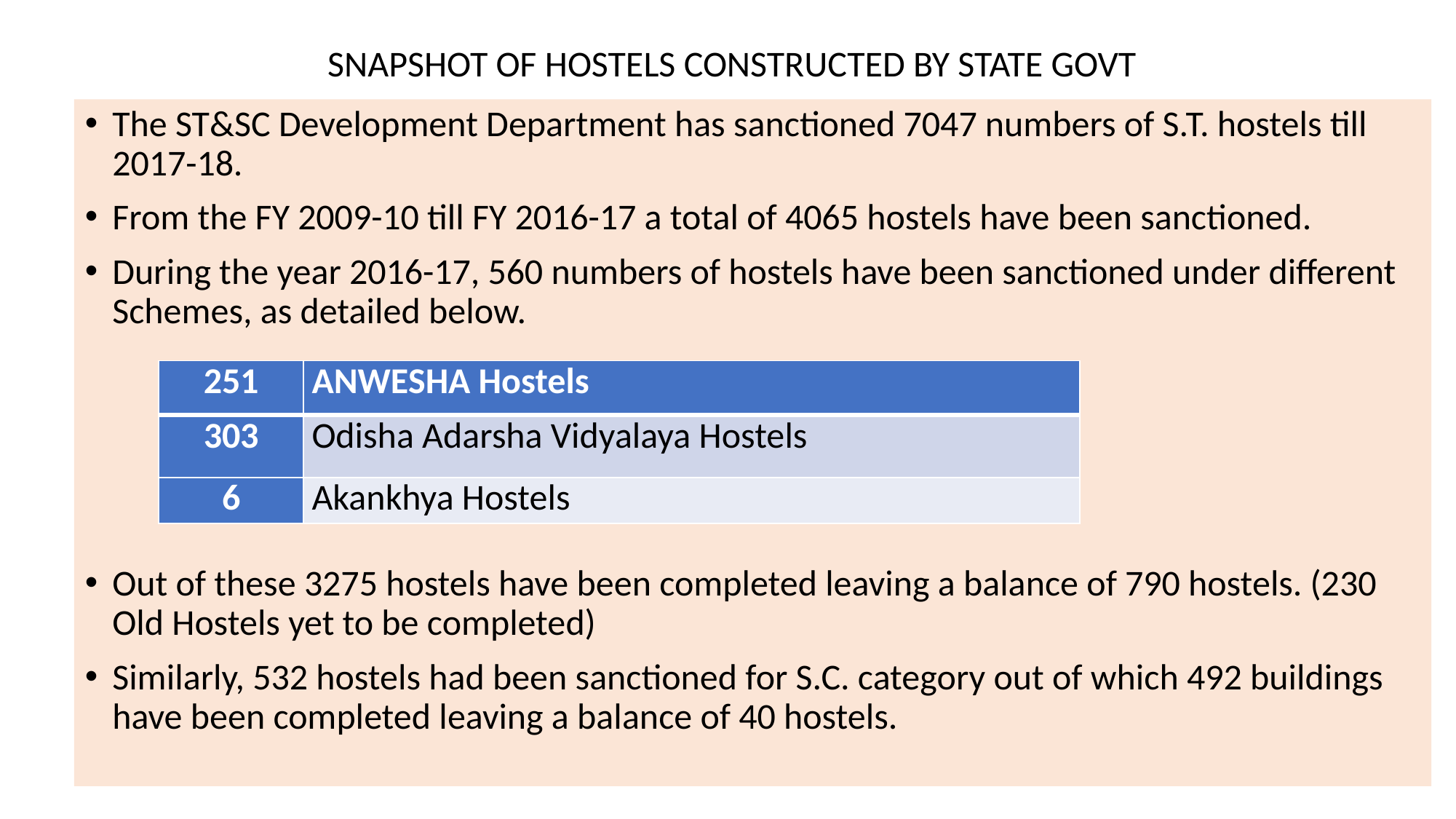

# SNAPSHOT OF HOSTELS CONSTRUCTED BY STATE GOVT
The ST&SC Development Department has sanctioned 7047 numbers of S.T. hostels till 2017-18.
From the FY 2009-10 till FY 2016-17 a total of 4065 hostels have been sanctioned.
During the year 2016-17, 560 numbers of hostels have been sanctioned under different Schemes, as detailed below.

Out of these 3275 hostels have been completed leaving a balance of 790 hostels. (230 Old Hostels yet to be completed)
Similarly, 532 hostels had been sanctioned for S.C. category out of which 492 buildings have been completed leaving a balance of 40 hostels.

| 251 | ANWESHA Hostels |
| --- | --- |
| 303 | Odisha Adarsha Vidyalaya Hostels |
| 6 | Akankhya Hostels |